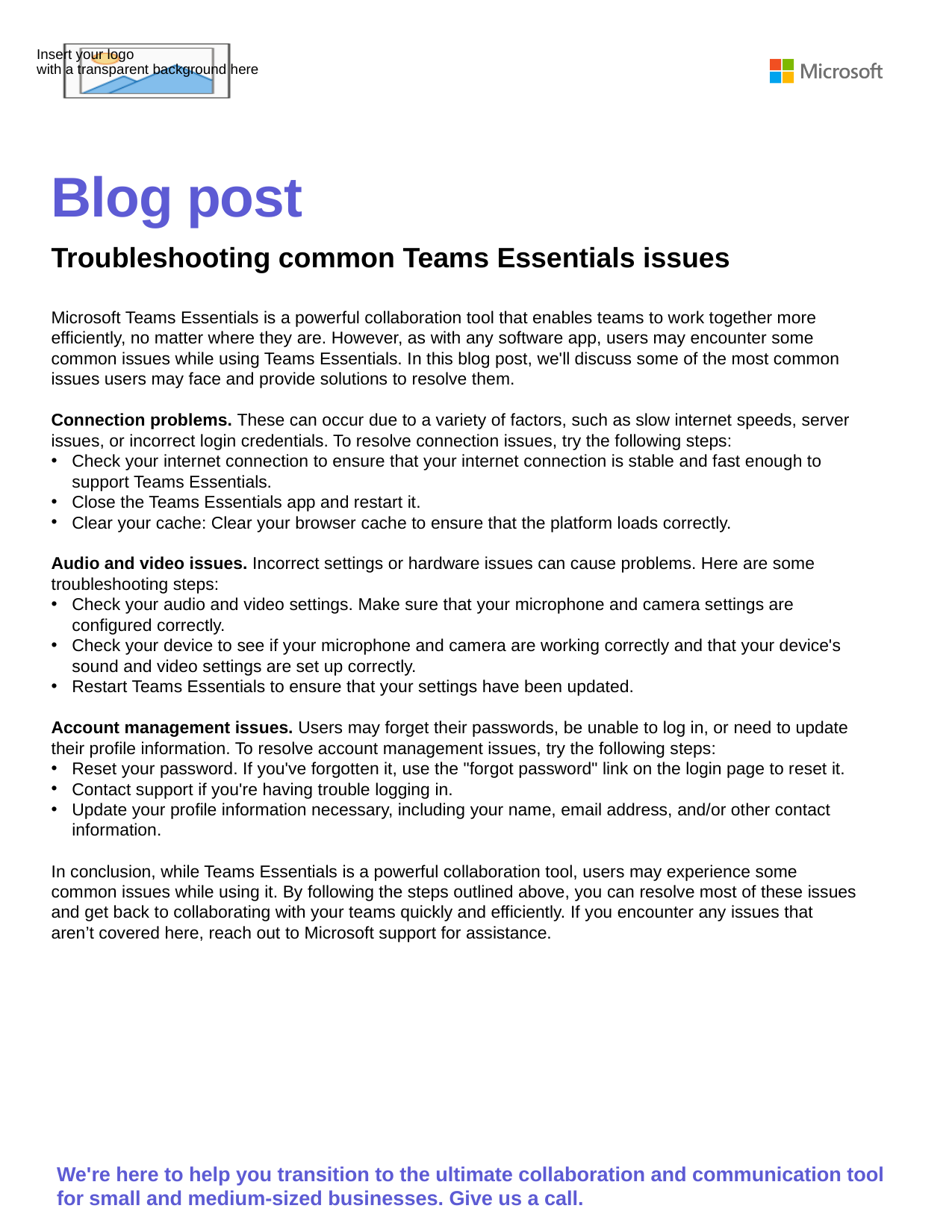

Blog post
Troubleshooting common Teams Essentials issues
Microsoft Teams Essentials is a powerful collaboration tool that enables teams to work together more efficiently, no matter where they are. However, as with any software app, users may encounter some common issues while using Teams Essentials. In this blog post, we'll discuss some of the most common issues users may face and provide solutions to resolve them.

Connection problems. These can occur due to a variety of factors, such as slow internet speeds, server issues, or incorrect login credentials. To resolve connection issues, try the following steps:
Check your internet connection to ensure that your internet connection is stable and fast enough to support Teams Essentials.
Close the Teams Essentials app and restart it.
Clear your cache: Clear your browser cache to ensure that the platform loads correctly.

Audio and video issues. Incorrect settings or hardware issues can cause problems. Here are some troubleshooting steps:
Check your audio and video settings. Make sure that your microphone and camera settings are configured correctly.
Check your device to see if your microphone and camera are working correctly and that your device's sound and video settings are set up correctly.
Restart Teams Essentials to ensure that your settings have been updated.

Account management issues. Users may forget their passwords, be unable to log in, or need to update their profile information. To resolve account management issues, try the following steps:
Reset your password. If you've forgotten it, use the "forgot password" link on the login page to reset it.
Contact support if you're having trouble logging in.
Update your profile information necessary, including your name, email address, and/or other contact information.

In conclusion, while Teams Essentials is a powerful collaboration tool, users may experience some common issues while using it. By following the steps outlined above, you can resolve most of these issues and get back to collaborating with your teams quickly and efficiently. If you encounter any issues that aren’t covered here, reach out to Microsoft support for assistance.

We're here to help you transition to the ultimate collaboration and communication tool for small and medium-sized businesses. Give us a call.